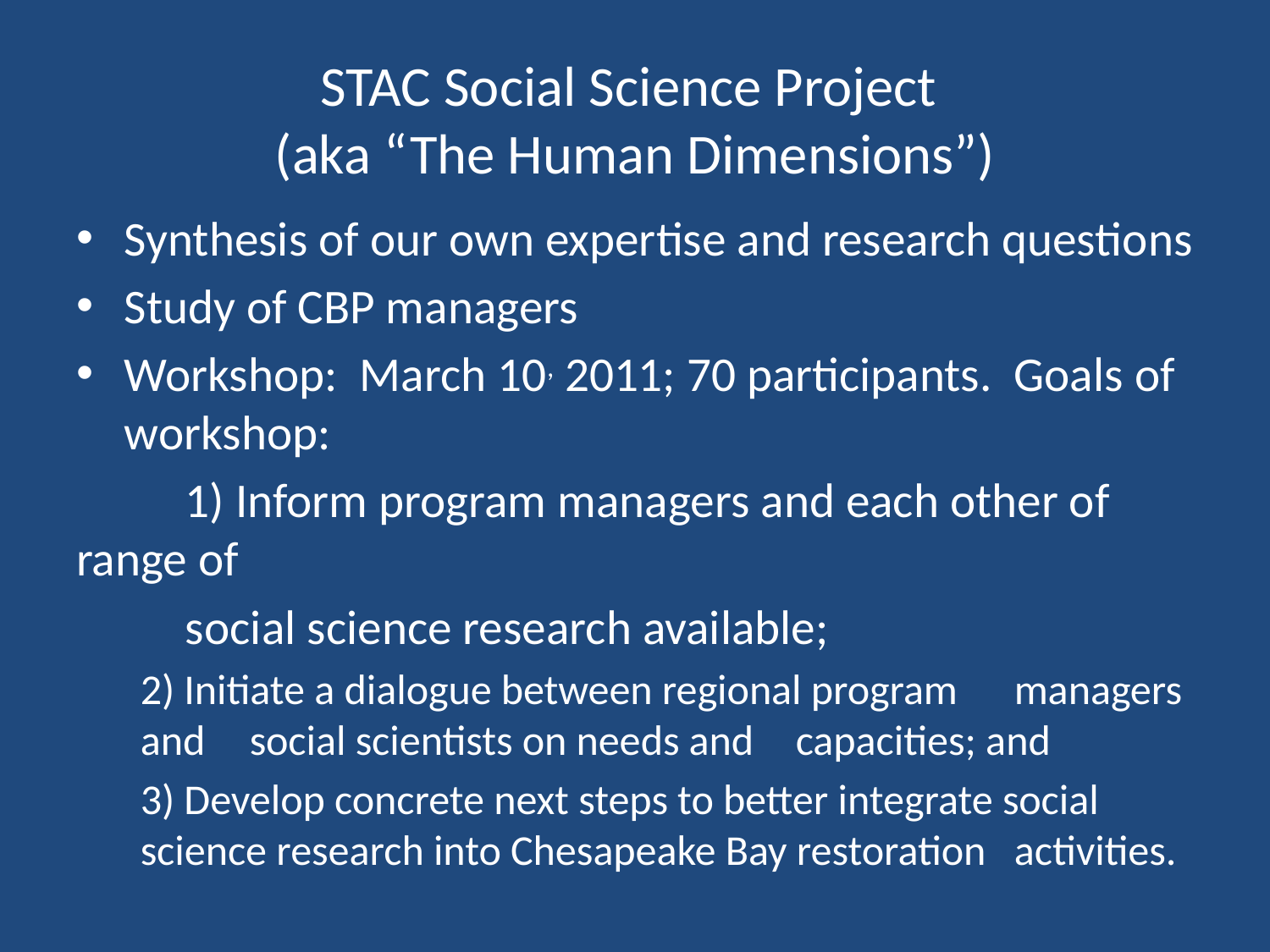

# STAC Social Science Project (aka “The Human Dimensions”)
Synthesis of our own expertise and research questions
Study of CBP managers
Workshop:  March 10, 2011; 70 participants.  Goals of workshop:
	1) Inform program managers and each other of range of
	social science research available;
	2) Initiate a dialogue between regional program 	managers and 	social scientists on needs and 	capacities; and
	3) Develop concrete next steps to better integrate social 	science research into Chesapeake Bay restoration 	activities.